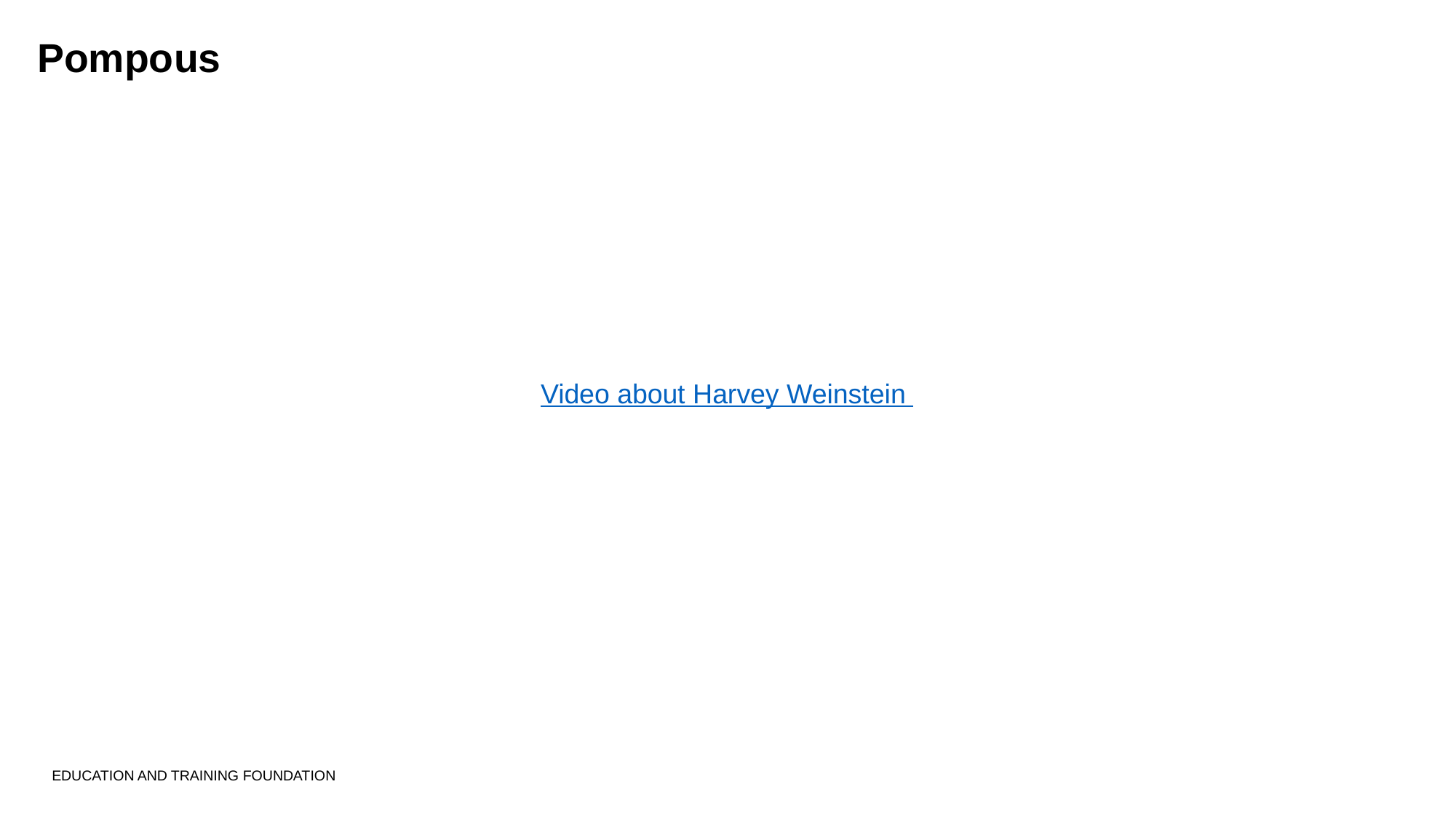

# Pompous
Video about Harvey Weinstein
EDUCATION AND TRAINING FOUNDATION